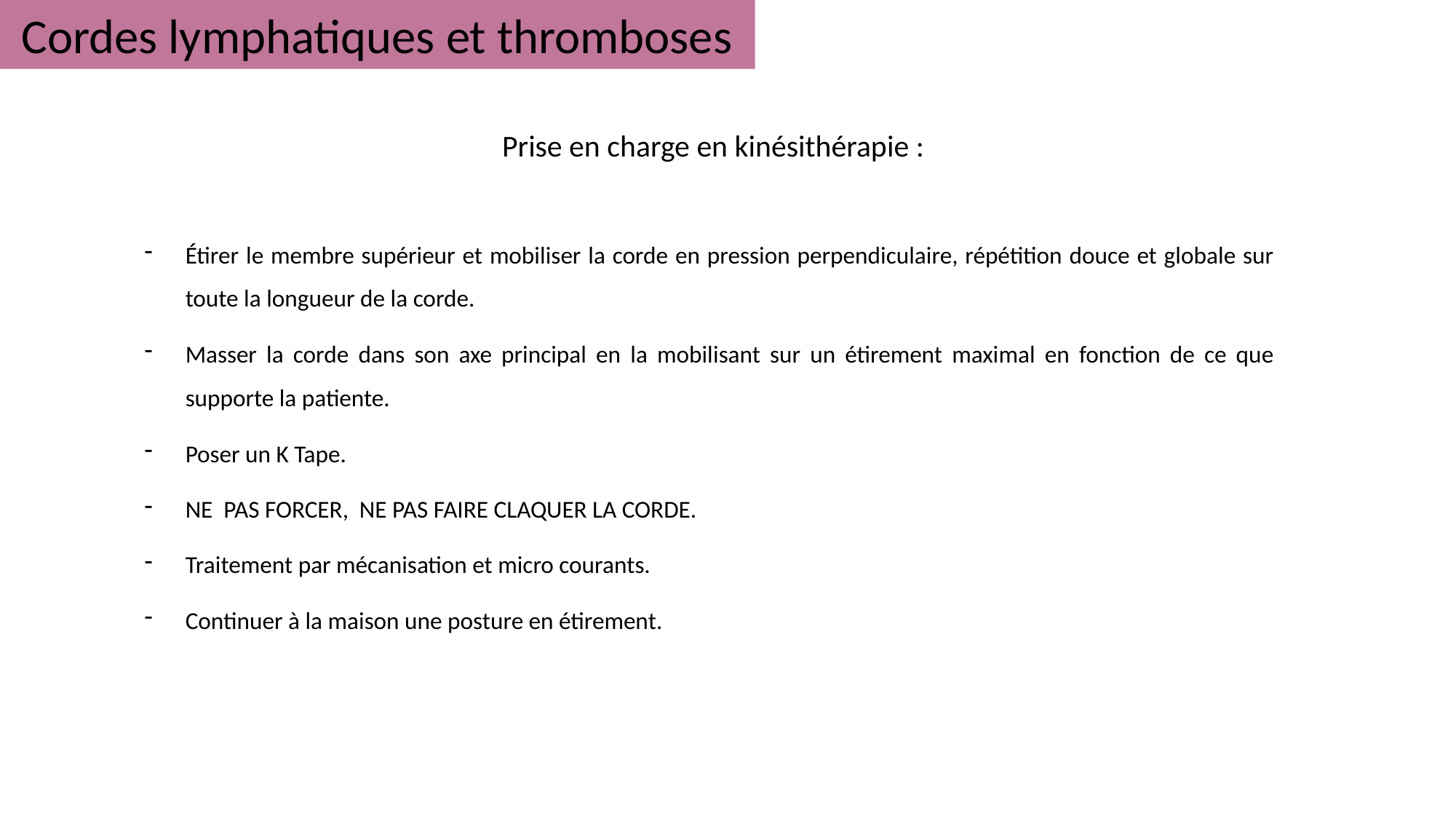

Cordes lymphatiques et thromboses
Prise en charge en kinésithérapie :
Étirer le membre supérieur et mobiliser la corde en pression perpendiculaire, répétition douce et globale sur toute la longueur de la corde.
Masser la corde dans son axe principal en la mobilisant sur un étirement maximal en fonction de ce que supporte la patiente.
Poser un K Tape.
NE  PAS FORCER,  NE PAS FAIRE CLAQUER LA CORDE.
Traitement par mécanisation et micro courants.
Continuer à la maison une posture en étirement.